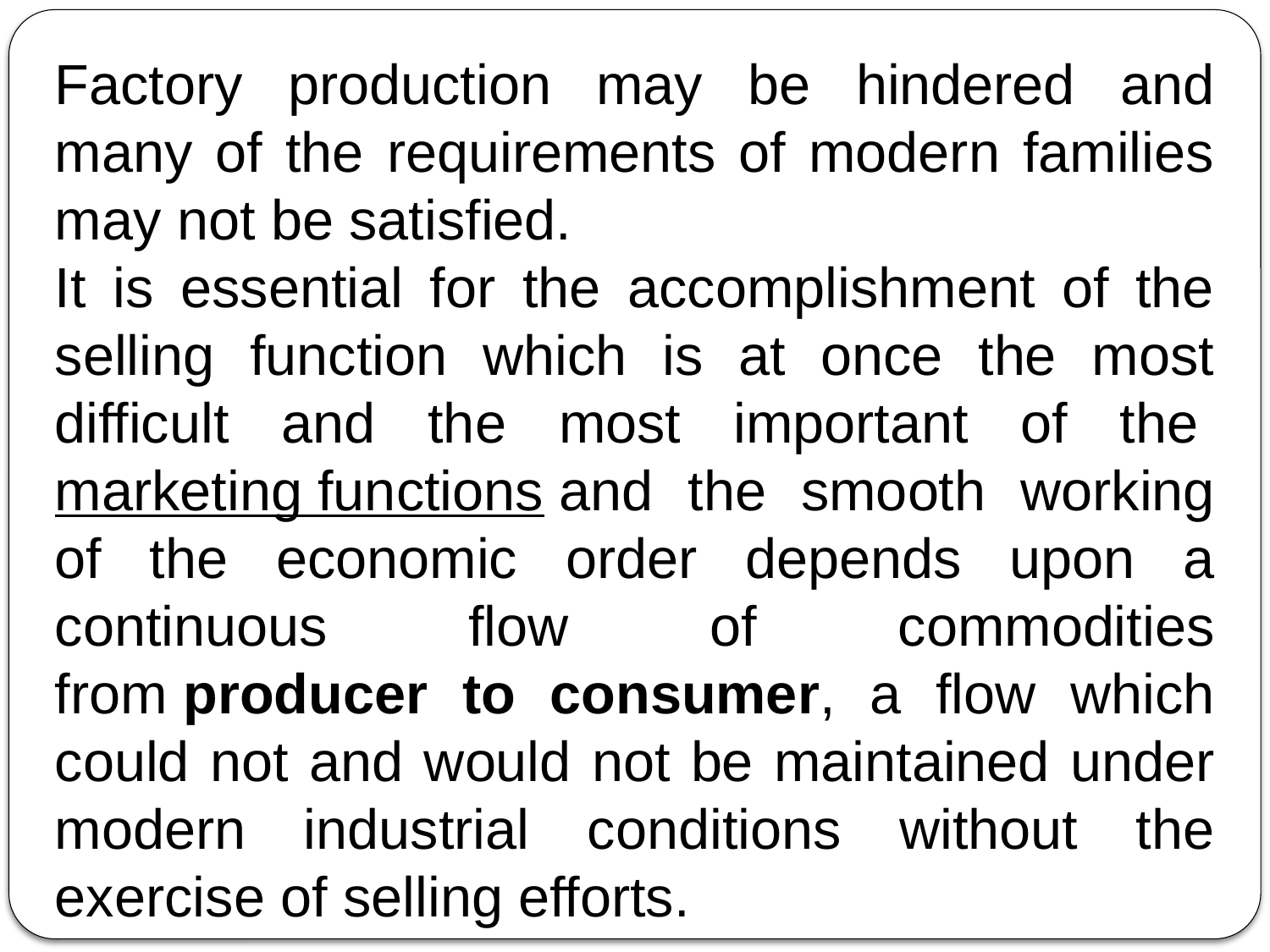

Factory production may be hindered and many of the requirements of modern families may not be satisfied.
It is essential for the accomplishment of the selling function which is at once the most difficult and the most important of the marketing functions and the smooth working of the economic order depends upon a continuous flow of commodities from producer to consumer, a flow which could not and would not be maintained under modern industrial conditions without the exercise of selling efforts.